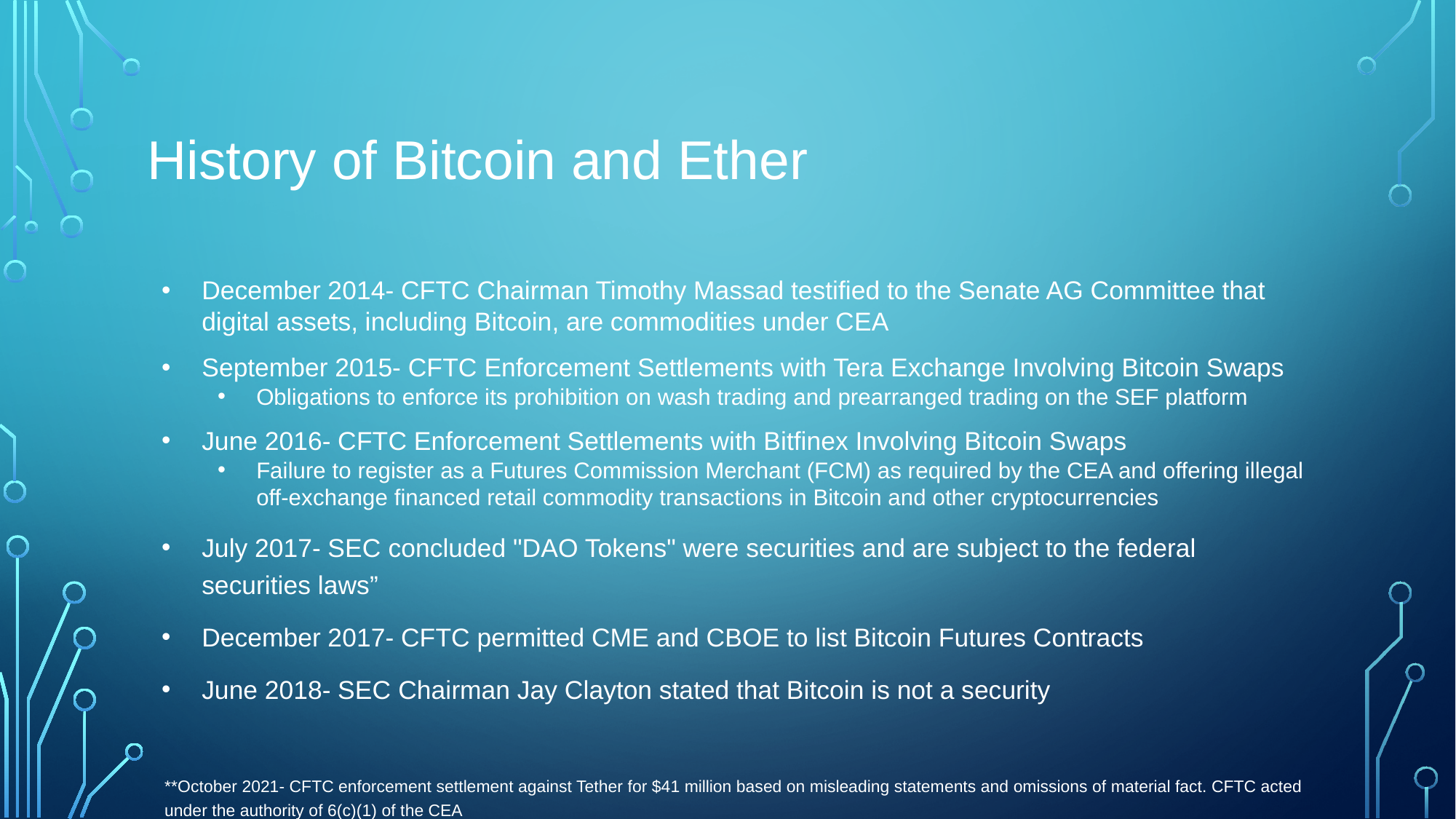

# History of Bitcoin and Ether
December 2014- CFTC Chairman Timothy Massad testified to the Senate AG Committee that digital assets, including Bitcoin, are commodities under CEA
September 2015- CFTC Enforcement Settlements with Tera Exchange Involving Bitcoin Swaps
Obligations to enforce its prohibition on wash trading and prearranged trading on the SEF platform
June 2016- CFTC Enforcement Settlements with Bitfinex Involving Bitcoin Swaps
Failure to register as a Futures Commission Merchant (FCM) as required by the CEA and offering illegal off-exchange financed retail commodity transactions in Bitcoin and other cryptocurrencies
July 2017- SEC concluded "DAO Tokens" were securities and are subject to the federal securities laws”
December 2017- CFTC permitted CME and CBOE to list Bitcoin Futures Contracts
June 2018- SEC Chairman Jay Clayton stated that Bitcoin is not a security

**October 2021- CFTC enforcement settlement against Tether for $41 million based on misleading statements and omissions of material fact. CFTC acted under the authority of 6(c)(1) of the CEA